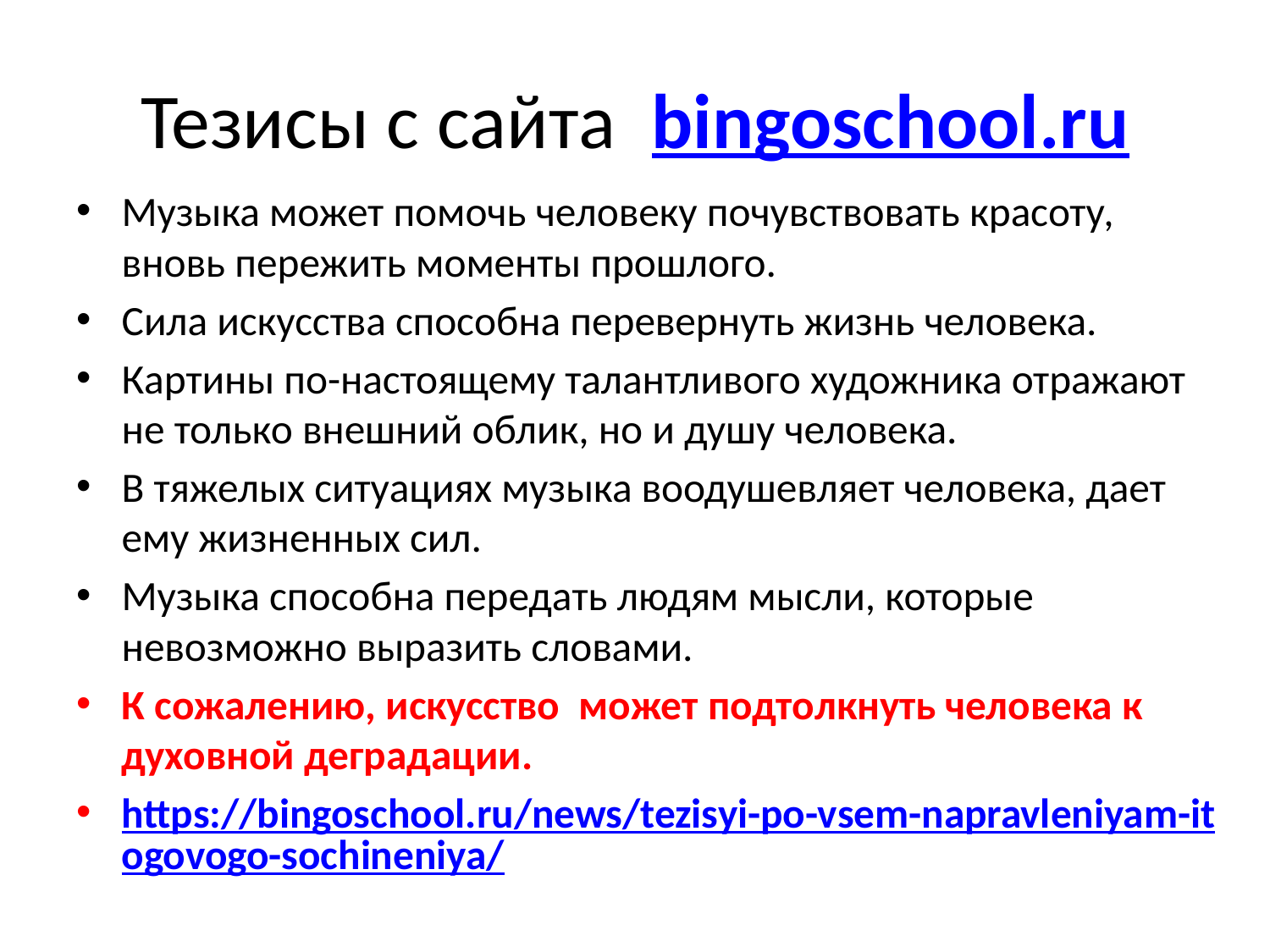

# Тезисы с сайта  bingoschool.ru
Музыка может помочь человеку почувствовать красоту, вновь пережить моменты прошлого.
Сила искусства способна перевернуть жизнь человека.
Картины по-настоящему талантливого художника отражают не только внешний облик, но и душу человека.
В тяжелых ситуациях музыка воодушевляет человека, дает ему жизненных сил.
Музыка способна передать людям мысли, которые невозможно выразить словами.
К сожалению, искусство  может подтолкнуть человека к духовной деградации.
https://bingoschool.ru/news/tezisyi-po-vsem-napravleniyam-itogovogo-sochineniya/